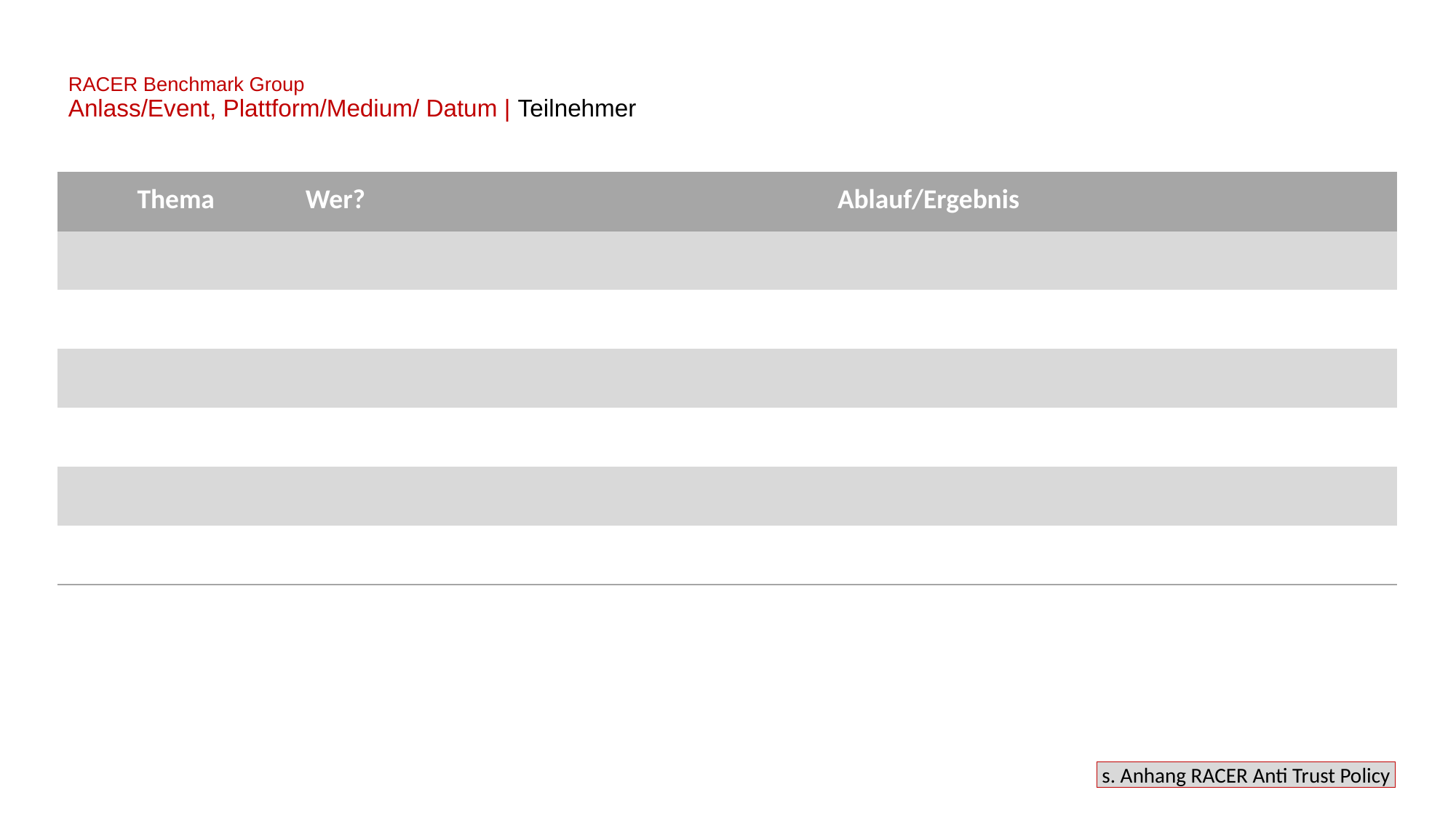

# RACER Benchmark Group Anlass/Event, Plattform/Medium/ Datum | Teilnehmer
| Thema | Wer? | Ablauf/Ergebnis |
| --- | --- | --- |
|  |  |  |
|  |  |  |
|  |  |  |
|  |  |  |
|  |  |  |
|  |  |  |
 s. Anhang RACER Anti Trust Policy